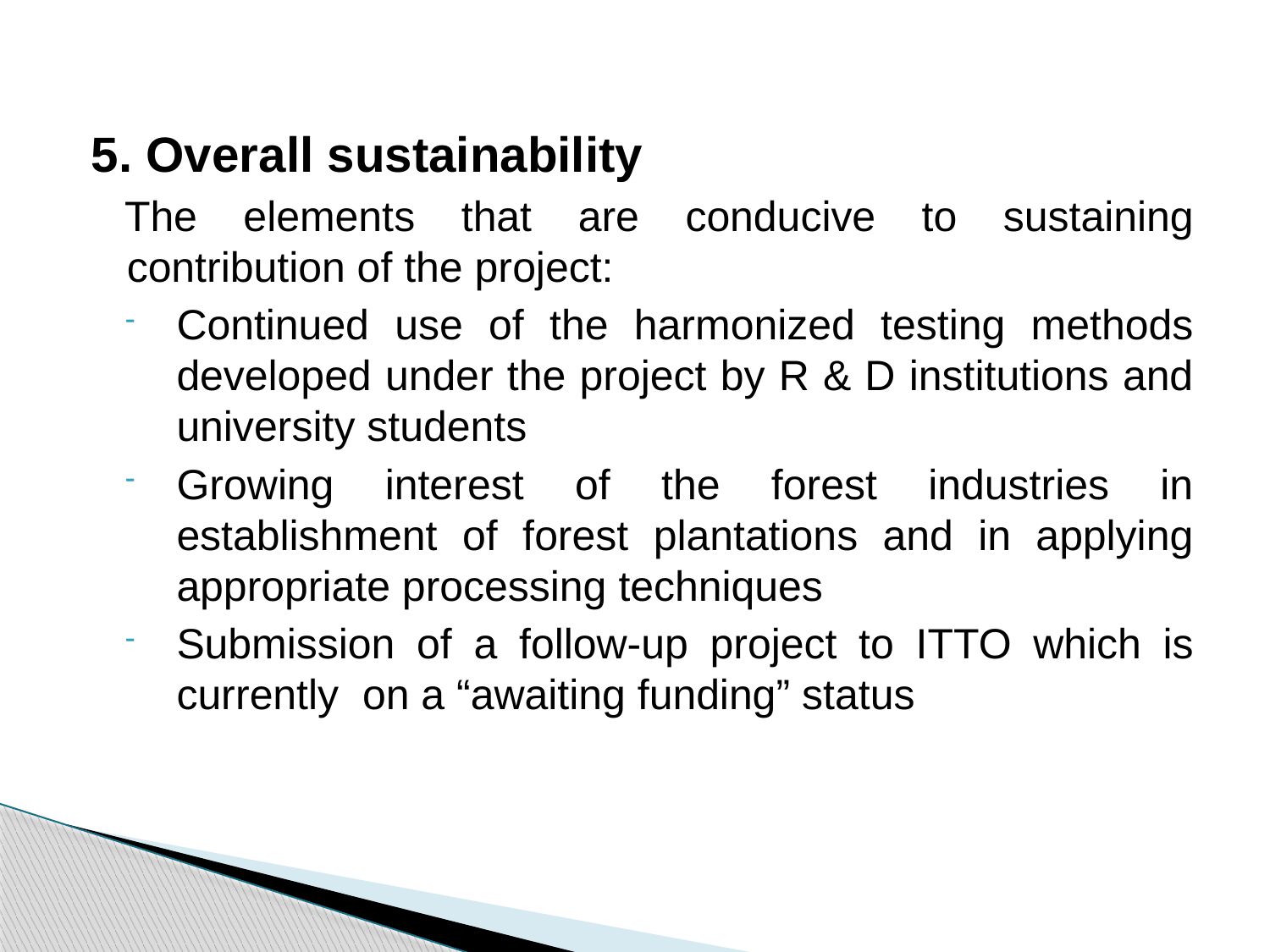

5. Overall sustainability
The elements that are conducive to sustaining contribution of the project:
Continued use of the harmonized testing methods developed under the project by R & D institutions and university students
Growing interest of the forest industries in establishment of forest plantations and in applying appropriate processing techniques
Submission of a follow-up project to ITTO which is currently  on a “awaiting funding” status